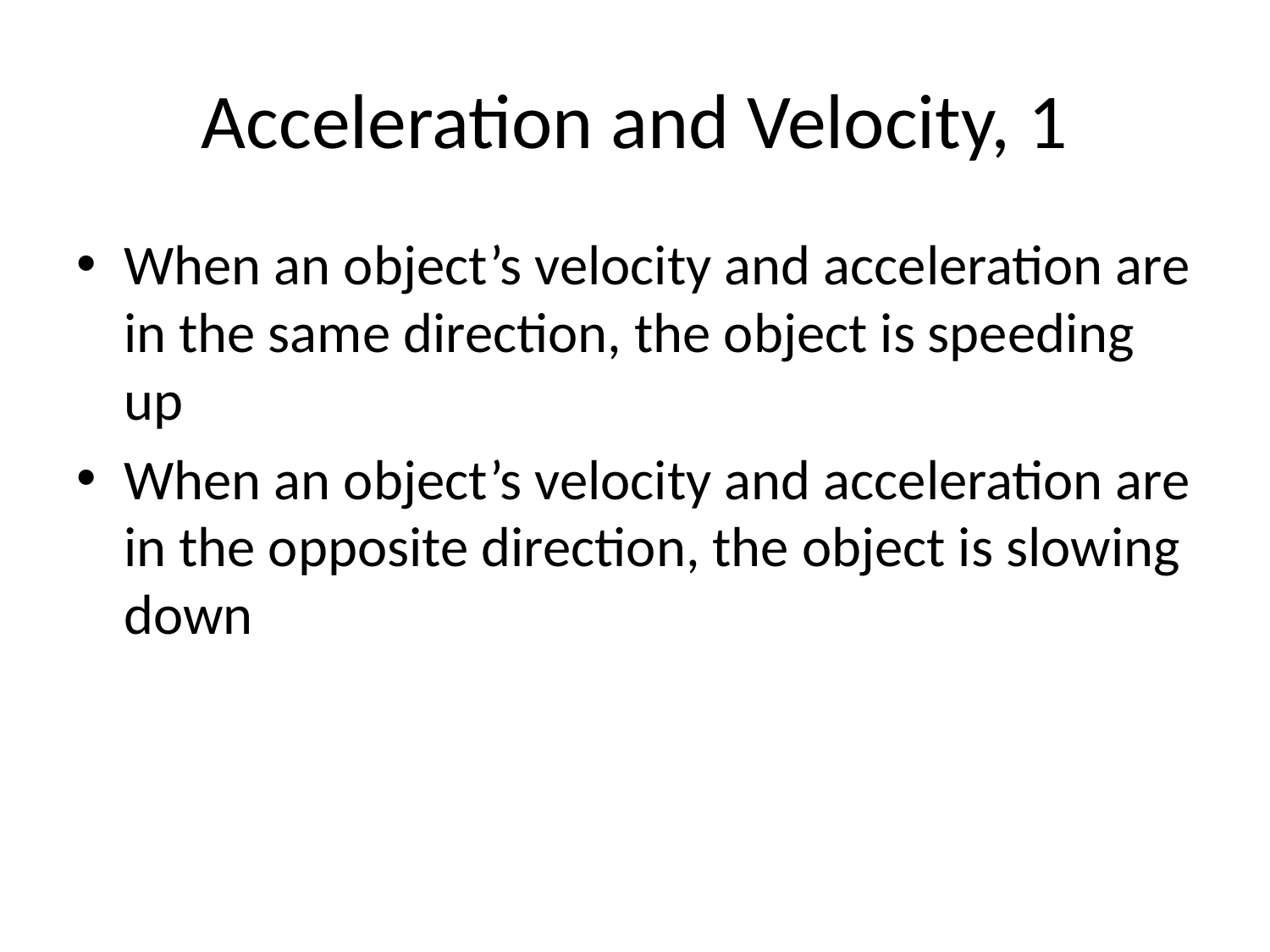

# Acceleration and Velocity, 1
When an object’s velocity and acceleration are in the same direction, the object is speeding up
When an object’s velocity and acceleration are in the opposite direction, the object is slowing down